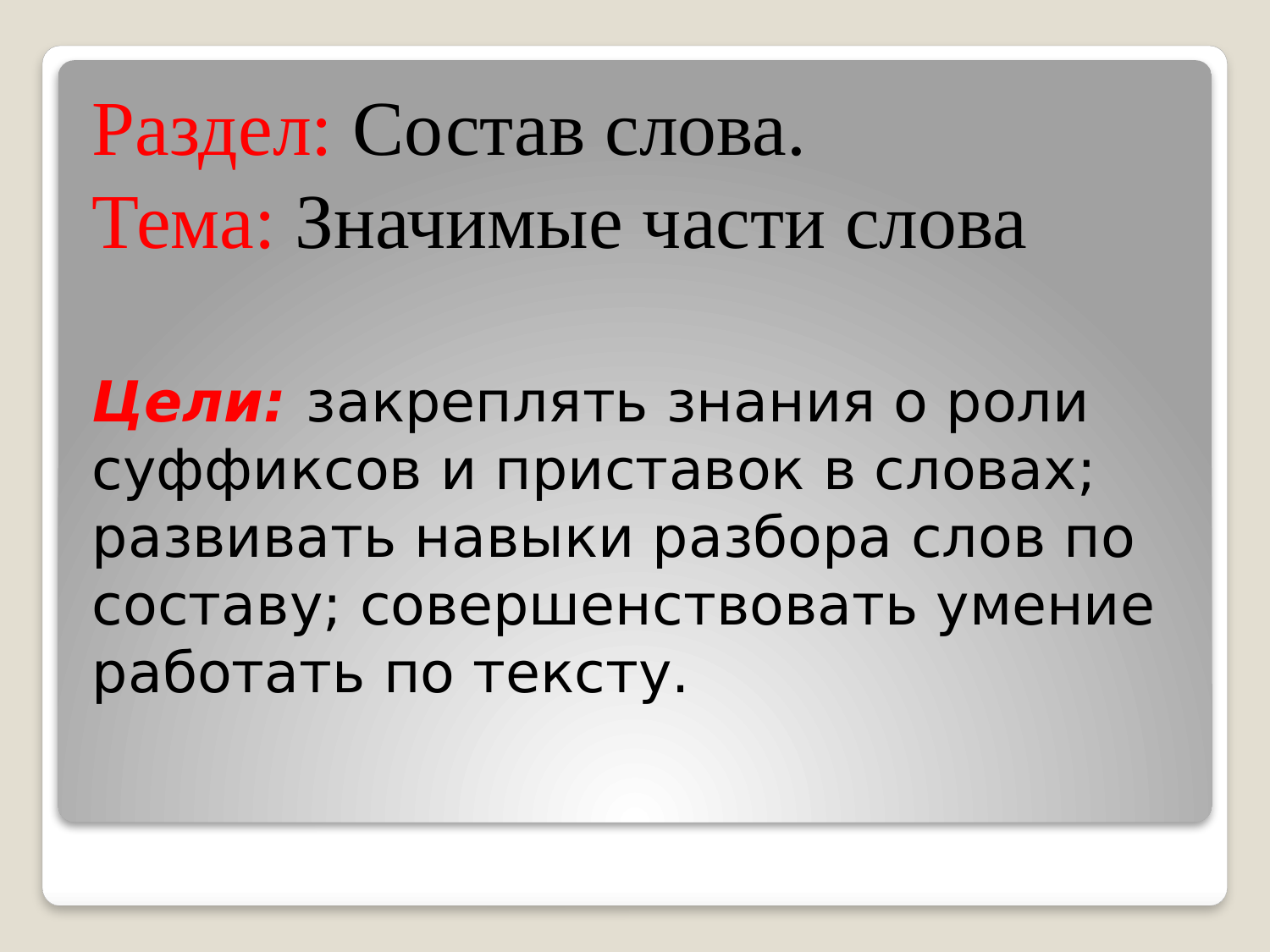

Раздел: Состав слова.
Тема: Значимые части слова

Цели: закреплять знания о роли суффиксов и приставок в словах; развивать навыки разбора слов по составу; совершенствовать умение работать по тексту.